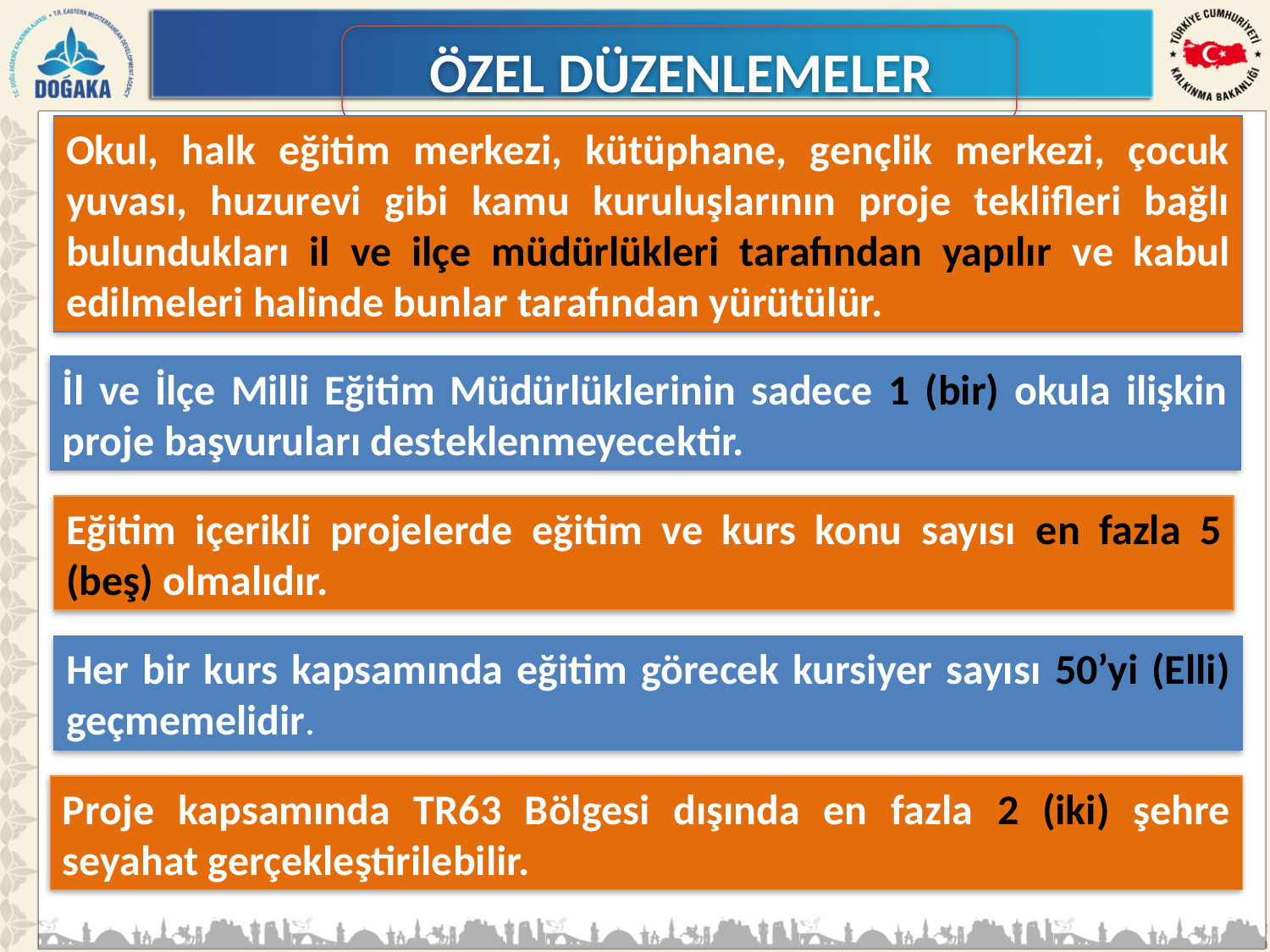

ÖZEL DÜZENLEMELER
Okul, halk eğitim merkezi, kütüphane, gençlik merkezi, çocuk yuvası, huzurevi gibi kamu kuruluşlarının proje teklifleri bağlı bulundukları il ve ilçe müdürlükleri tarafından yapılır ve kabul edilmeleri halinde bunlar tarafından yürütülür.

İl ve İlçe Milli Eğitim Müdürlüklerinin sadece 1 (bir) okula ilişkin proje başvuruları desteklenmeyecektir.
Eğitim içerikli projelerde eğitim ve kurs konu sayısı en fazla 5 (beş) olmalıdır.
Her bir kurs kapsamında eğitim görecek kursiyer sayısı 50’yi (Elli) geçmemelidir.
Proje kapsamında TR63 Bölgesi dışında en fazla 2 (iki) şehre seyahat gerçekleştirilebilir.